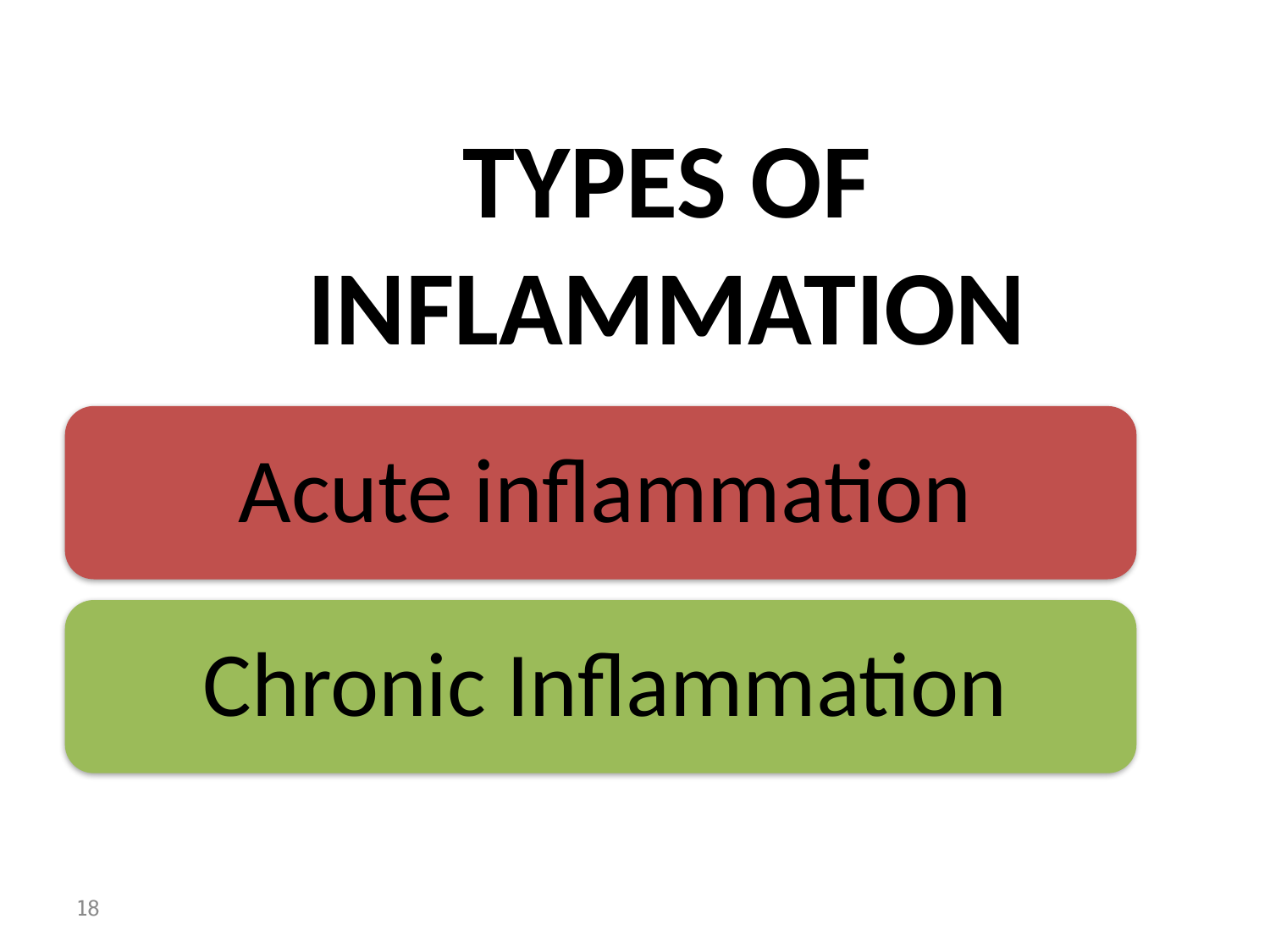

# TYPES OF Inflammation
Acute inflammation
Chronic Inflammation
18